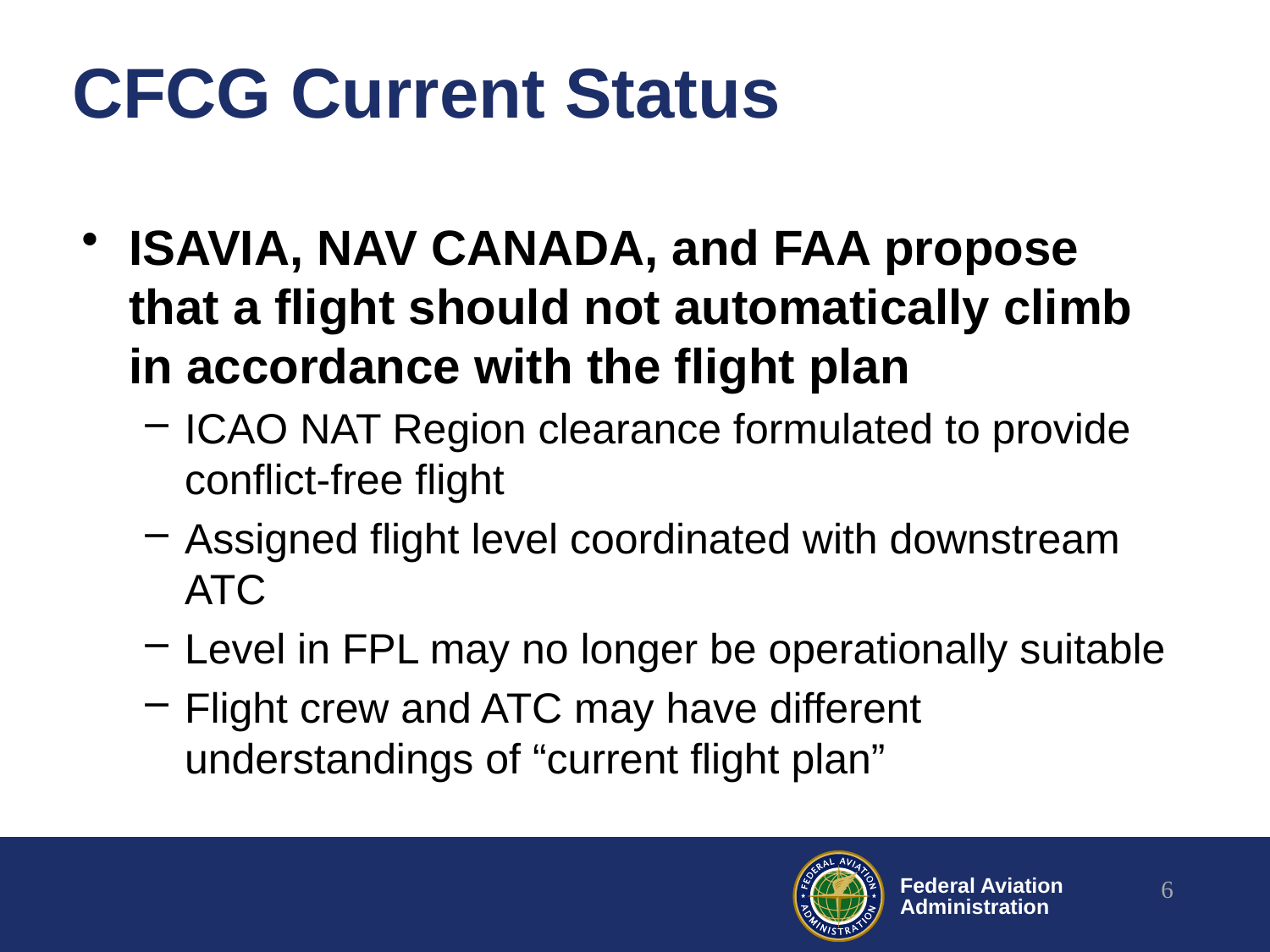

# CFCG Current Status
ISAVIA, NAV CANADA, and FAA propose that a flight should not automatically climb in accordance with the flight plan
ICAO NAT Region clearance formulated to provide conflict-free flight
Assigned flight level coordinated with downstream ATC
Level in FPL may no longer be operationally suitable
Flight crew and ATC may have different understandings of “current flight plan”

6